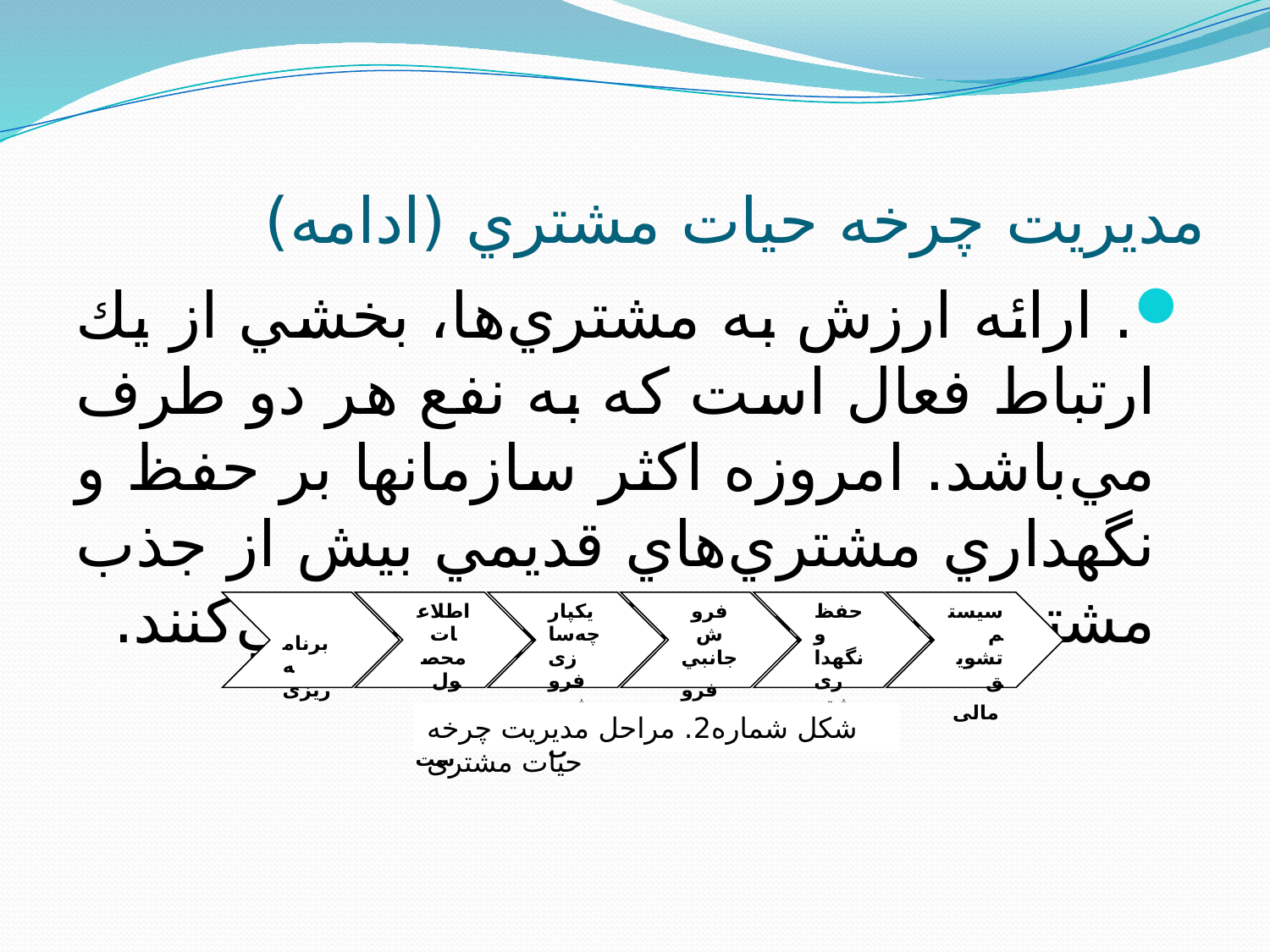

# مديريت چرخه حيات مشتري (ادامه)
. ارائه ارزش به مشتري‌ها، بخشي از يك ارتباط فعال است كه به نفع هر دو طرف مي‌باشد. امروزه اكثر سازمان‏ها بر حفظ و نگهداري مشتري‌هاي قديمي بيش از جذب مشتري‌هاي جديد، تكيه و تمركز مي‌كنند.

برنامه ريزی

اطلاعات محصول
فرم درخواست

يکپارچه‌سازی فروش و خدمات

فروش جانبي
فروش رو به بالا

حفظ و نگهداری مشتری

سيستم تشويق
 مالی

شکل شماره2. مراحل مديريت چرخه حيات مشتری